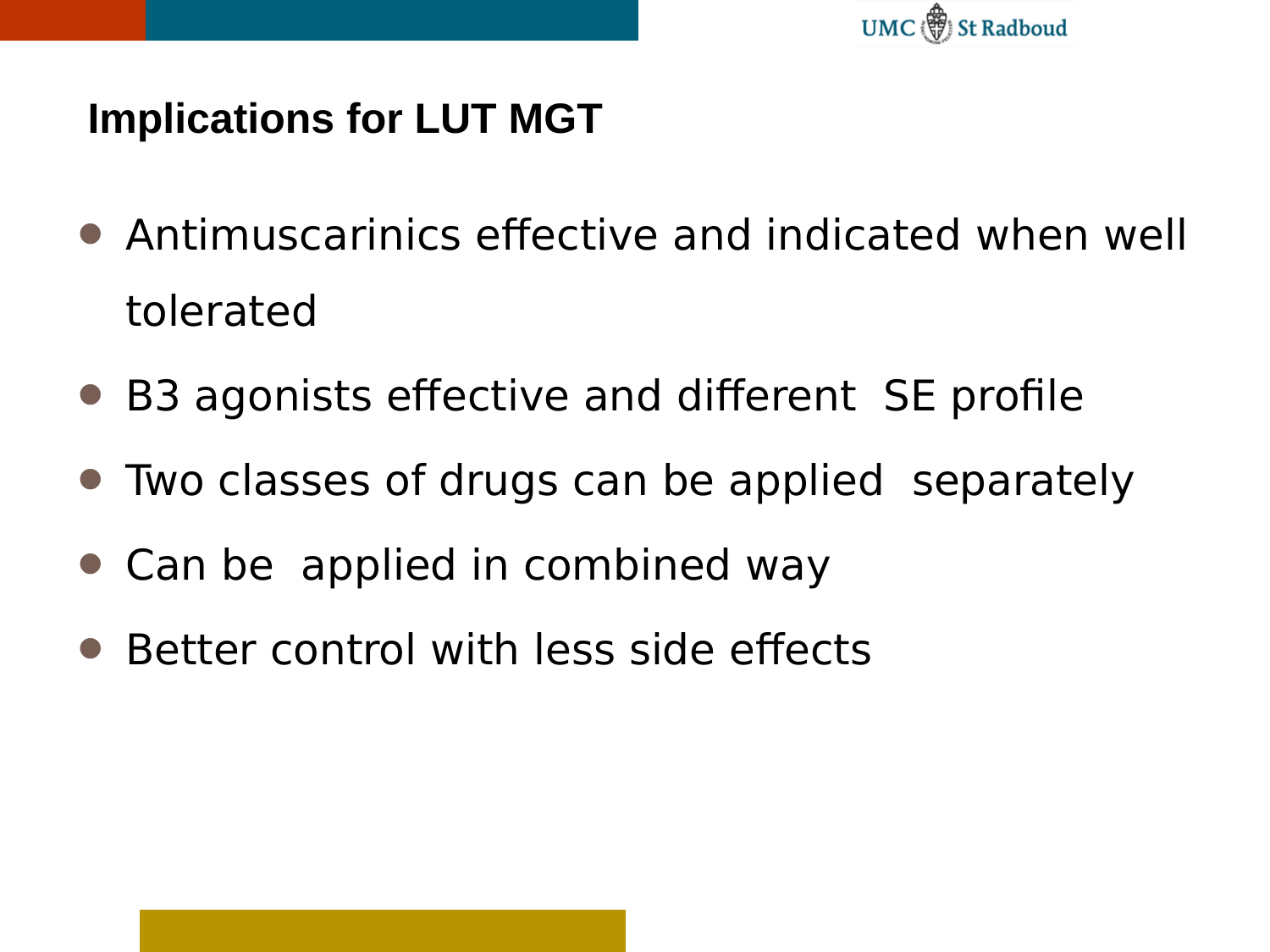

# Implications for LUT MGT
Antimuscarinics effective and indicated when well tolerated
B3 agonists effective and different  SE profile
Two classes of drugs can be applied  separately
Can be  applied in combined way
Better control with less side effects